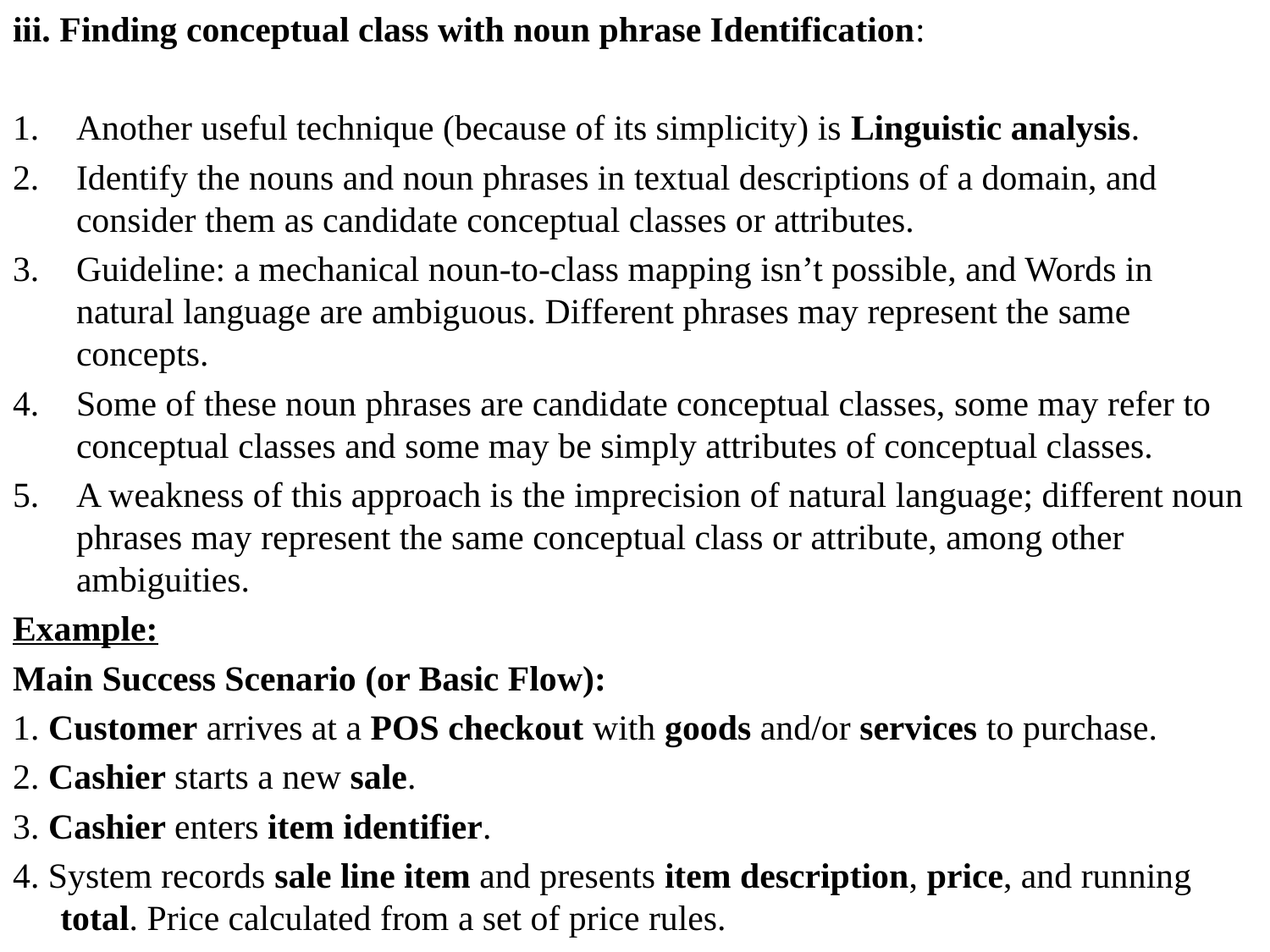

iii. Finding conceptual class with noun phrase Identification:

Another useful technique (because of its simplicity) is Linguistic analysis.
Identify the nouns and noun phrases in textual descriptions of a domain, and consider them as candidate conceptual classes or attributes.
Guideline: a mechanical noun-to-class mapping isn’t possible, and Words in natural language are ambiguous. Different phrases may represent the same concepts.
Some of these noun phrases are candidate conceptual classes, some may refer to conceptual classes and some may be simply attributes of conceptual classes.
A weakness of this approach is the imprecision of natural language; different noun phrases may represent the same conceptual class or attribute, among other ambiguities.
Example:
Main Success Scenario (or Basic Flow):
1. Customer arrives at a POS checkout with goods and/or services to purchase.
2. Cashier starts a new sale.
3. Cashier enters item identifier.
4. System records sale line item and presents item description, price, and running total. Price calculated from a set of price rules.